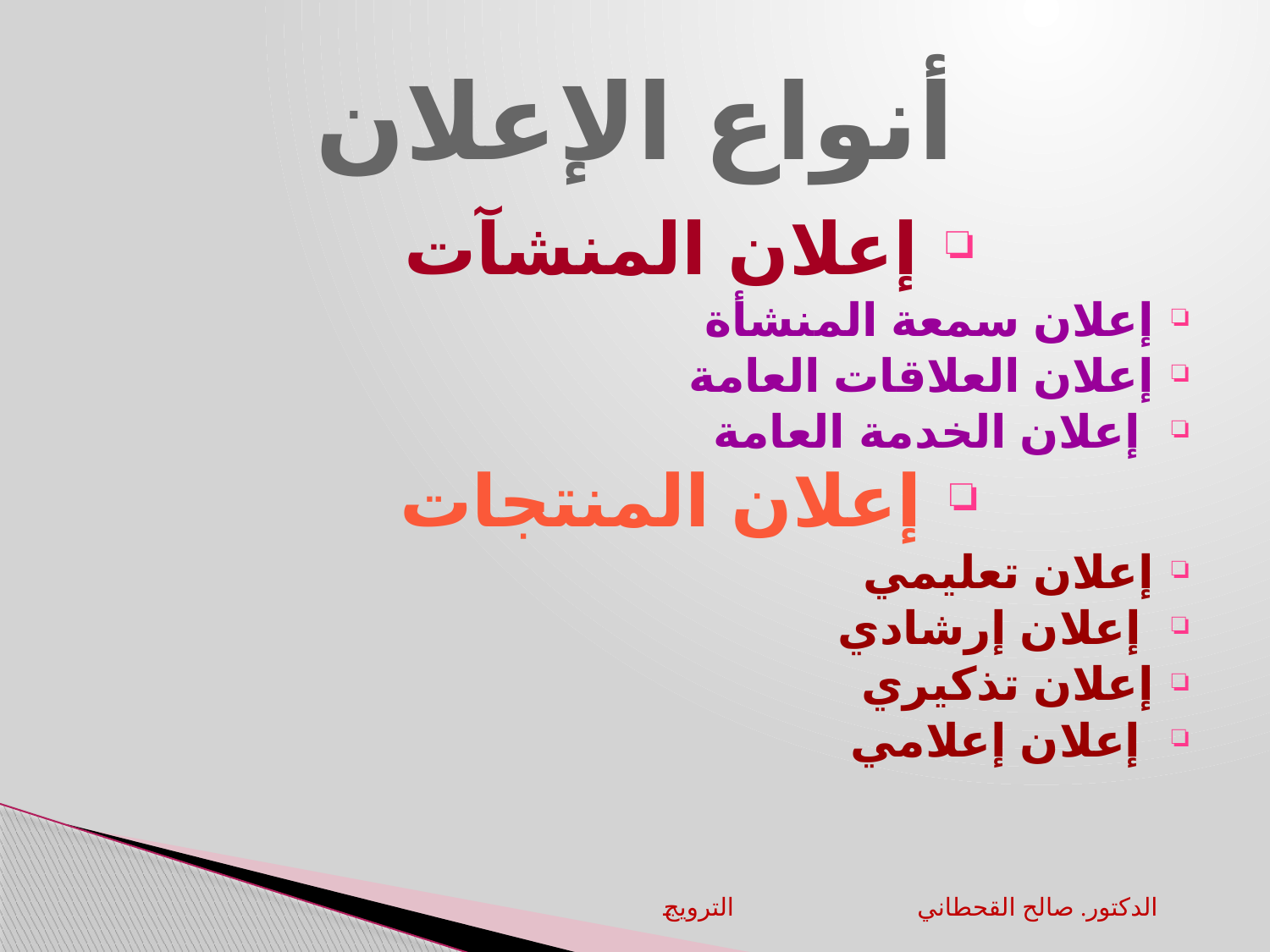

# أنواع الإعلان
إعلان المنشآت
إعلان سمعة المنشأة
إعلان العلاقات العامة
 إعلان الخدمة العامة
إعلان المنتجات
إعلان تعليمي
 إعلان إرشادي
إعلان تذكيري
 إعلان إعلامي
الترويج		الدكتور. صالح القحطاني